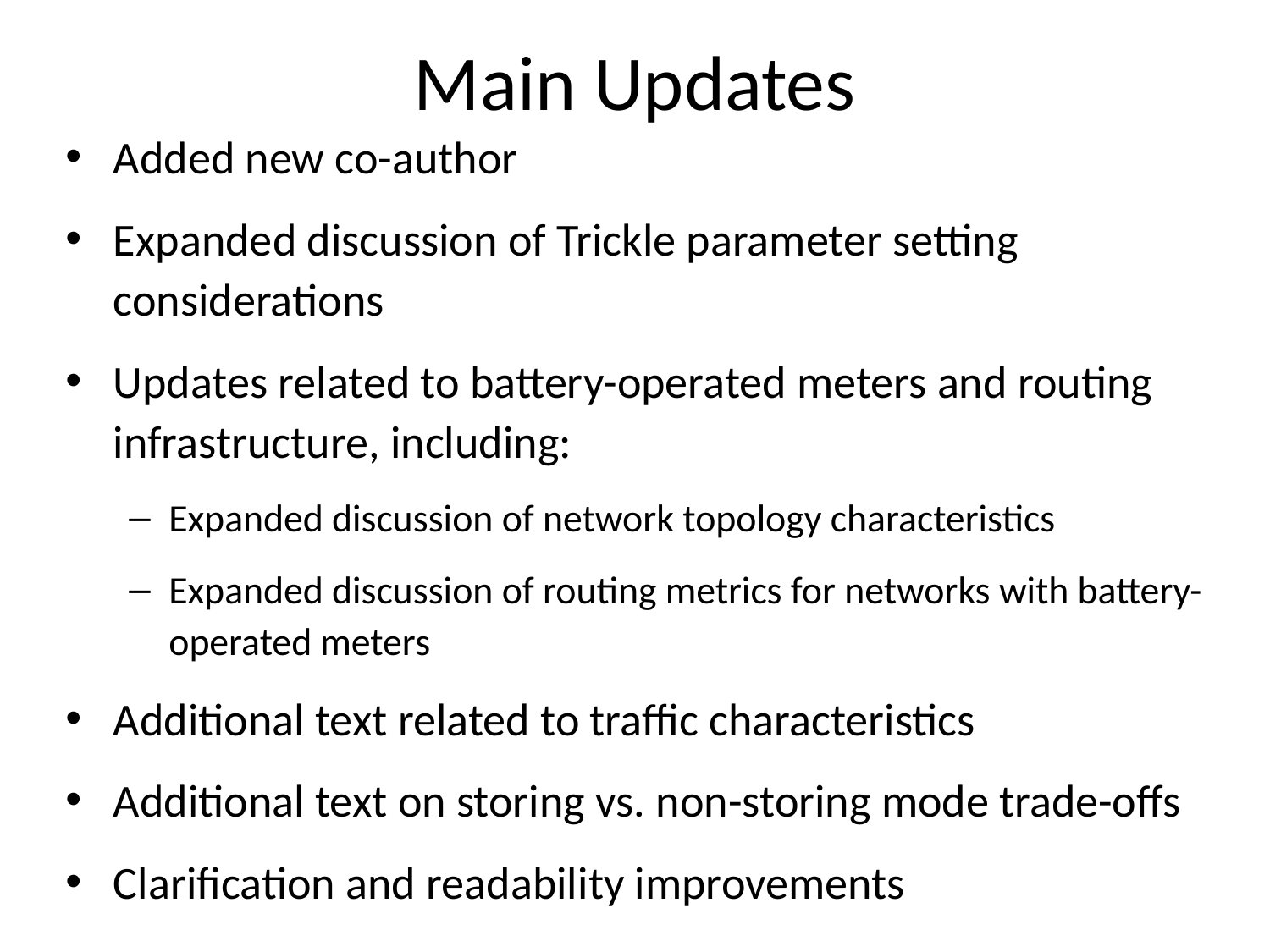

# Main Updates
Added new co-author
Expanded discussion of Trickle parameter setting  considerations
Updates related to battery-operated meters and routing infrastructure, including:
Expanded discussion of network topology characteristics
Expanded discussion of routing metrics for networks with battery-operated meters
Additional text related to traffic characteristics
Additional text on storing vs. non-storing mode trade-offs
Clarification and readability improvements